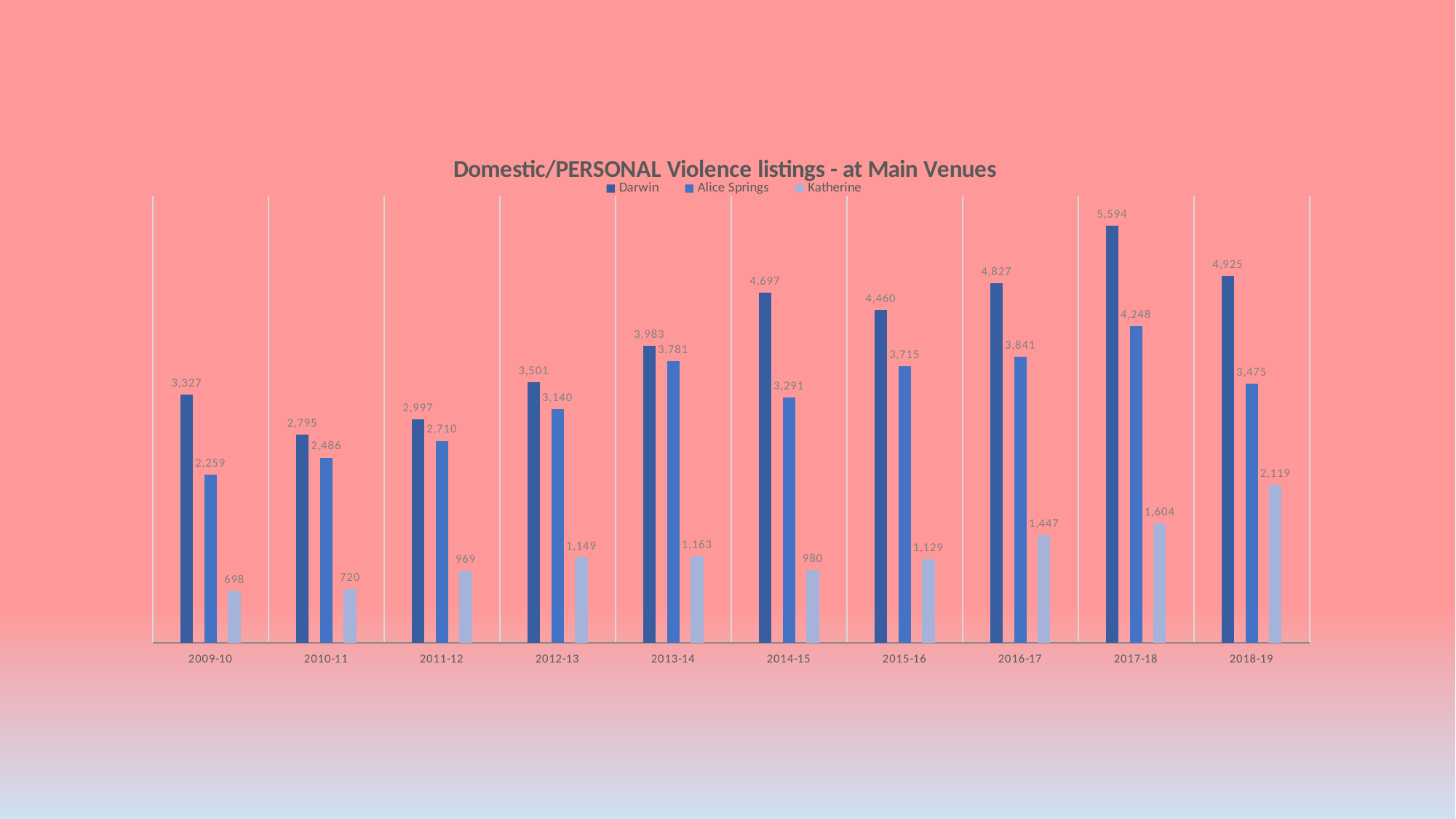

### Chart: Domestic/PERSONAL Violence listings - at Main Venues

| Category | Darwin | Alice Springs | Katherine |
|---|---|---|---|
| 2009-10 | 3327.0 | 2259.0 | 698.0 |
| 2010-11 | 2795.0 | 2486.0 | 720.0 |
| 2011-12 | 2997.0 | 2710.0 | 969.0 |
| 2012-13 | 3501.0 | 3140.0 | 1149.0 |
| 2013-14 | 3983.0 | 3781.0 | 1163.0 |
| 2014-15 | 4697.0 | 3291.0 | 980.0 |
| 2015-16 | 4460.0 | 3715.0 | 1129.0 |
| 2016-17 | 4827.0 | 3841.0 | 1447.0 |
| 2017-18 | 5594.0 | 4248.0 | 1604.0 |
| 2018-19 | 4925.0 | 3475.0 | 2119.0 |